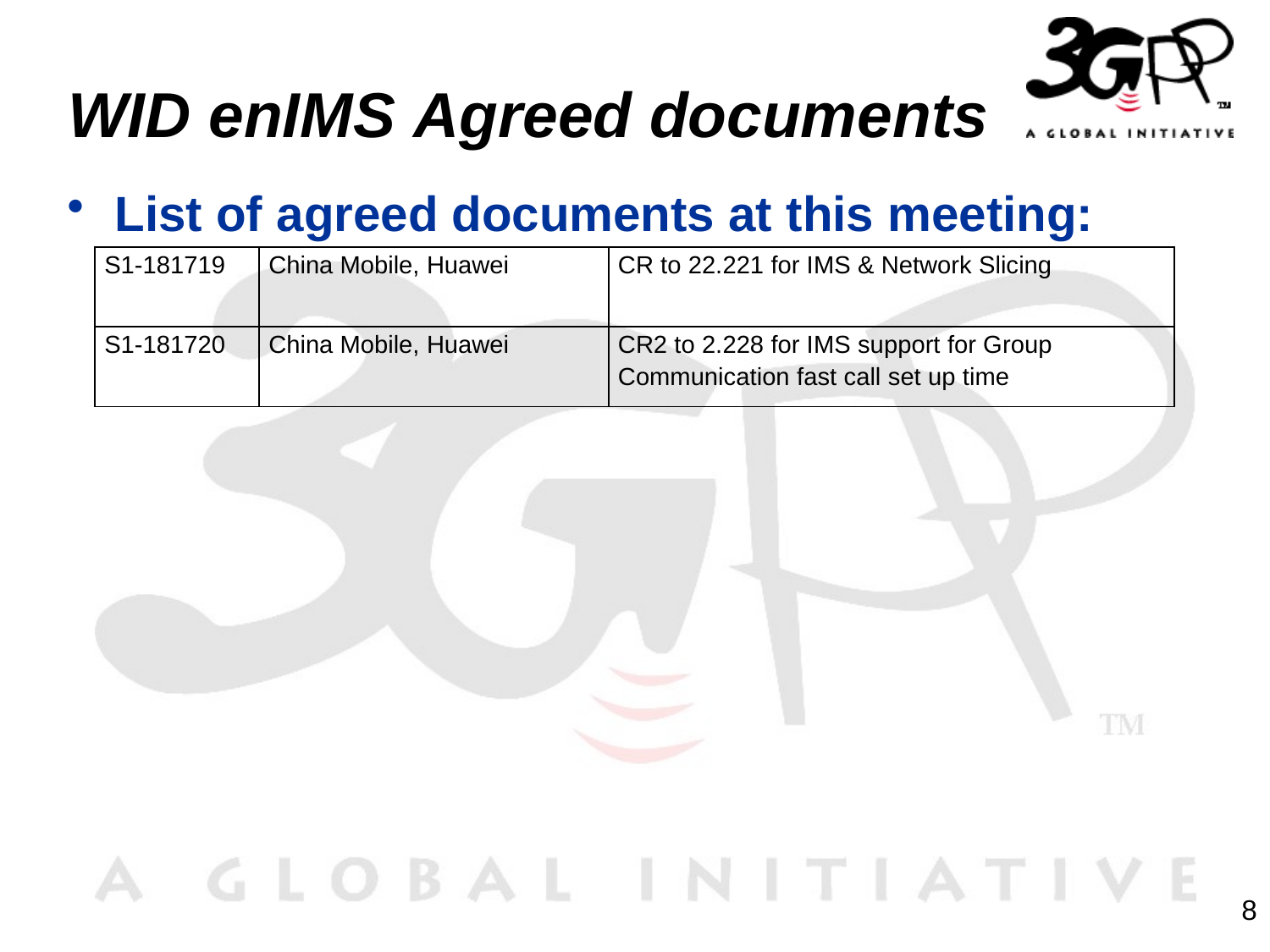

# WID enIMS Agreed documents
List of agreed documents at this meeting:

| S1-181719 | China Mobile, Huawei | CR to 22.221 for IMS & Network Slicing |
| --- | --- | --- |
| S1-181720 | China Mobile, Huawei | CR2 to 2.228 for IMS support for Group Communication fast call set up time |
8